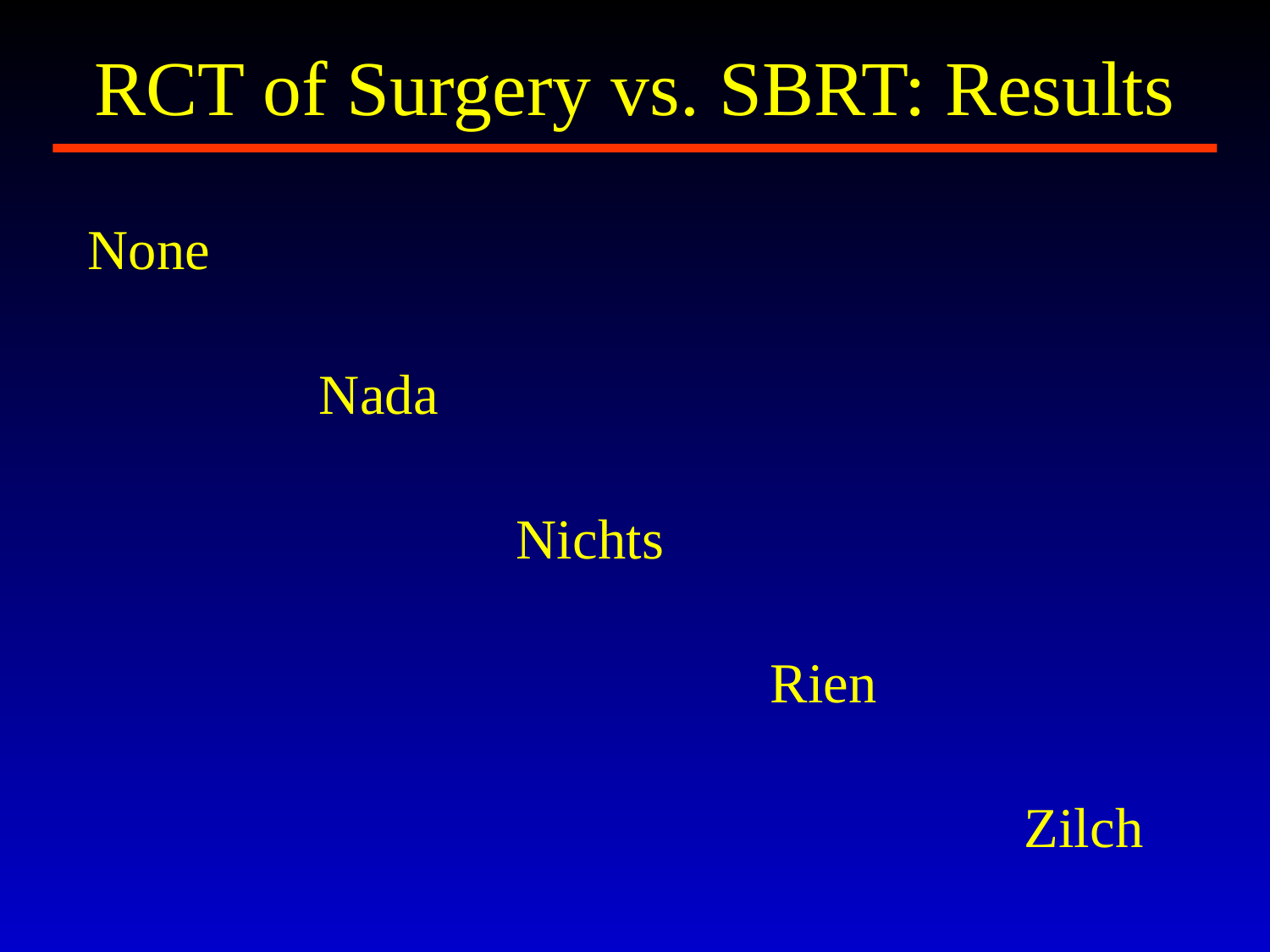

# RCT of Surgery vs. SBRT: Results

None

		    Nada

				Nichts

						Rien

								Zilch